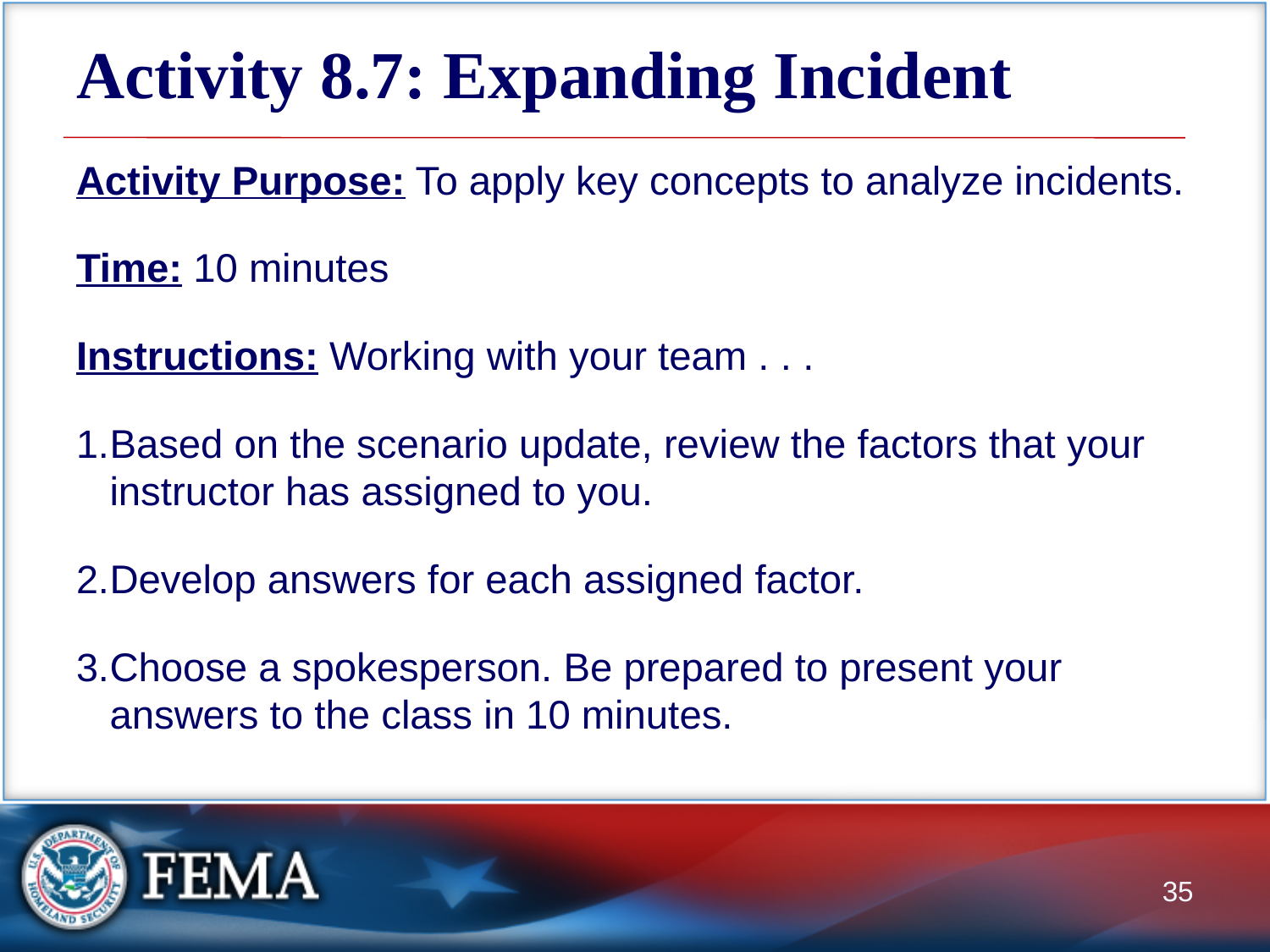

# Activity 8.7: Expanding Incident
Activity Purpose: To apply key concepts to analyze incidents.
Time: 10 minutes
Instructions: Working with your team . . .
Based on the scenario update, review the factors that your instructor has assigned to you.
Develop answers for each assigned factor.
Choose a spokesperson. Be prepared to present your answers to the class in 10 minutes.
35